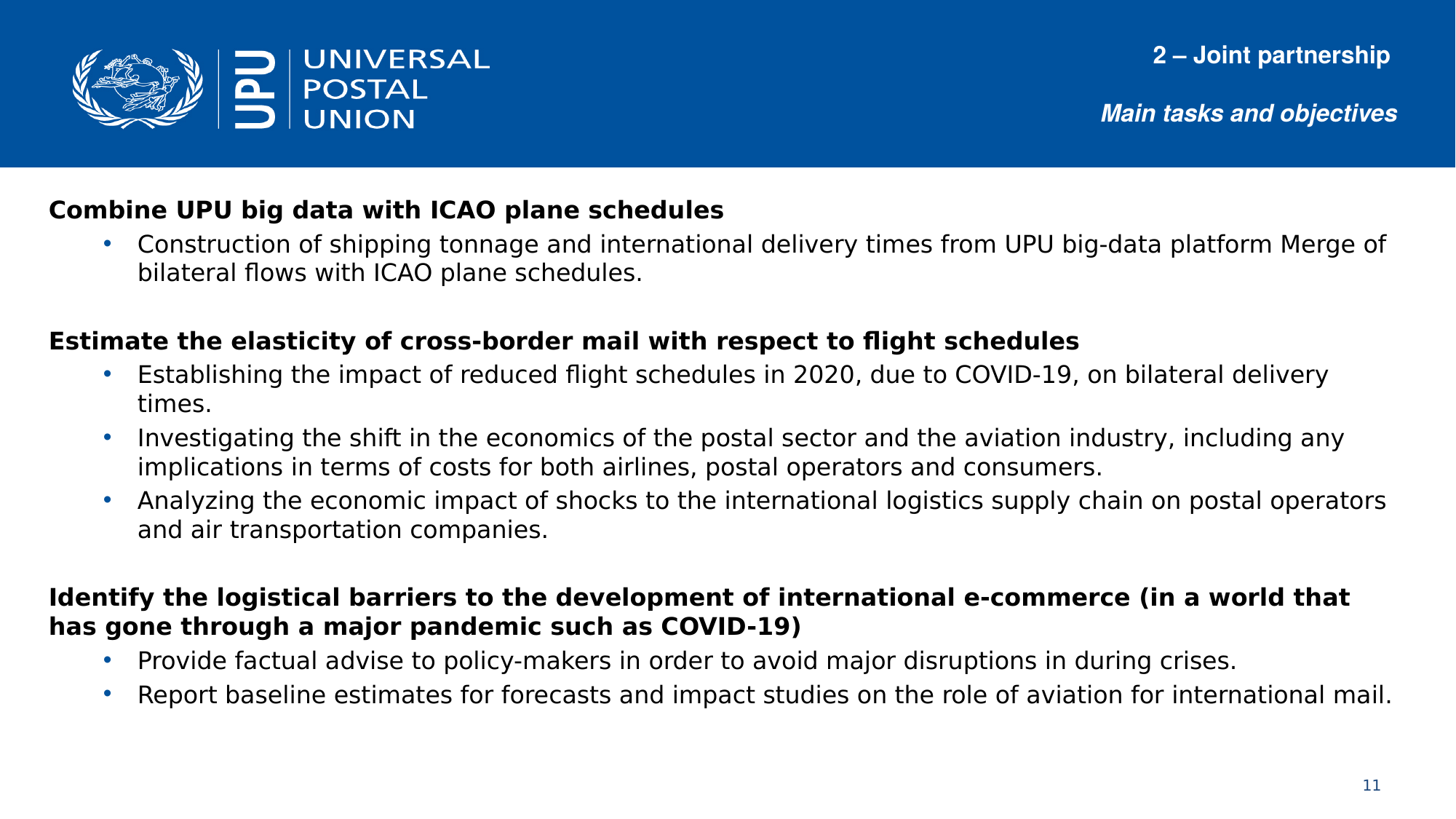

2 – Joint partnership
Main tasks and objectives

Combine UPU big data with ICAO plane schedules
Construction of shipping tonnage and international delivery times from UPU big-data platform Merge of bilateral flows with ICAO plane schedules.

Estimate the elasticity of cross-border mail with respect to flight schedules
Establishing the impact of reduced flight schedules in 2020, due to COVID-19, on bilateral delivery times.
Investigating the shift in the economics of the postal sector and the aviation industry, including any implications in terms of costs for both airlines, postal operators and consumers.
Analyzing the economic impact of shocks to the international logistics supply chain on postal operators and air transportation companies.

Identify the logistical barriers to the development of international e-commerce (in a world that has gone through a major pandemic such as COVID-19)
Provide factual advise to policy-makers in order to avoid major disruptions in during crises.
Report baseline estimates for forecasts and impact studies on the role of aviation for international mail.